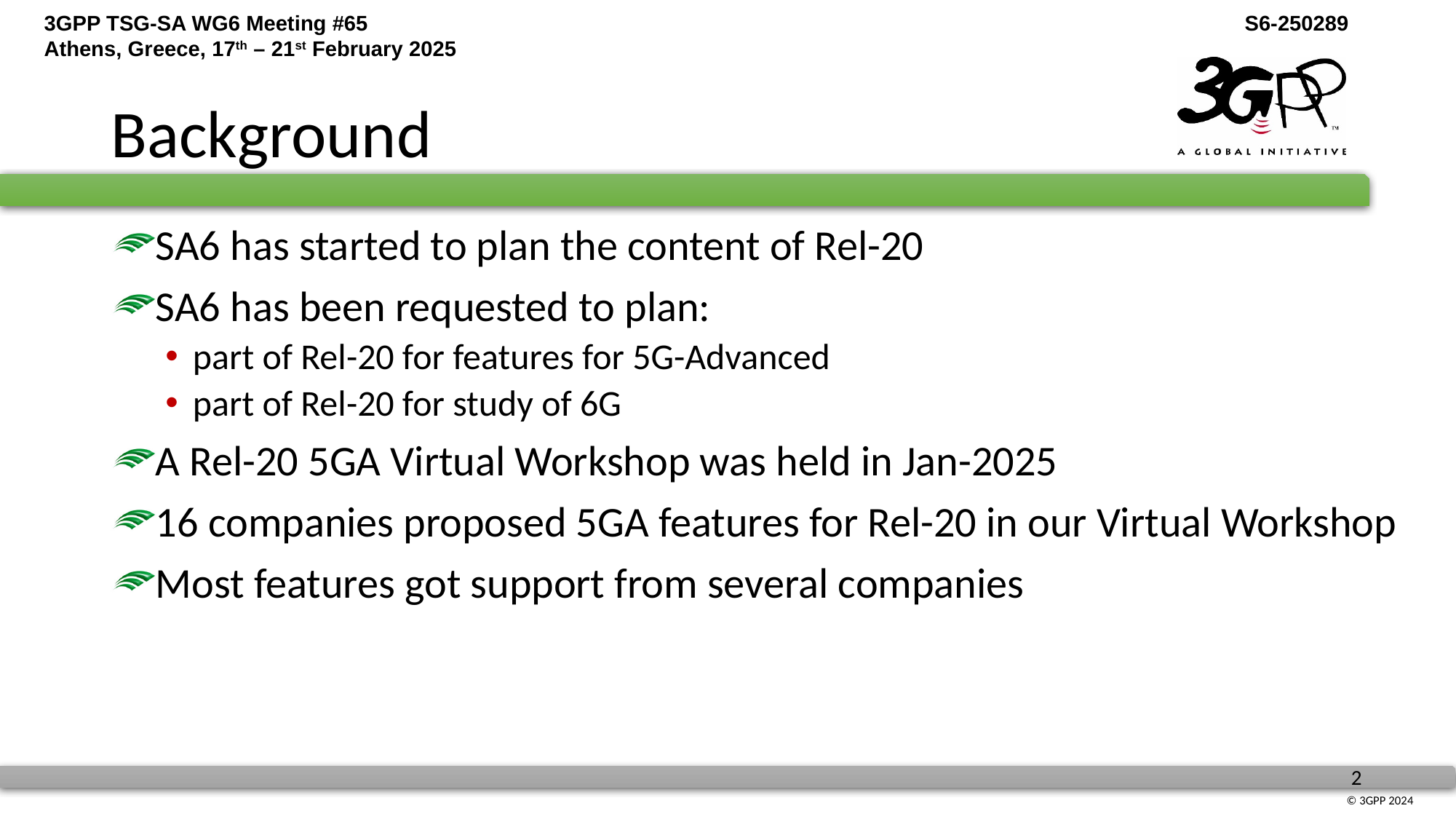

# Background
SA6 has started to plan the content of Rel-20
SA6 has been requested to plan:
part of Rel-20 for features for 5G-Advanced
part of Rel-20 for study of 6G
A Rel-20 5GA Virtual Workshop was held in Jan-2025
16 companies proposed 5GA features for Rel-20 in our Virtual Workshop
Most features got support from several companies